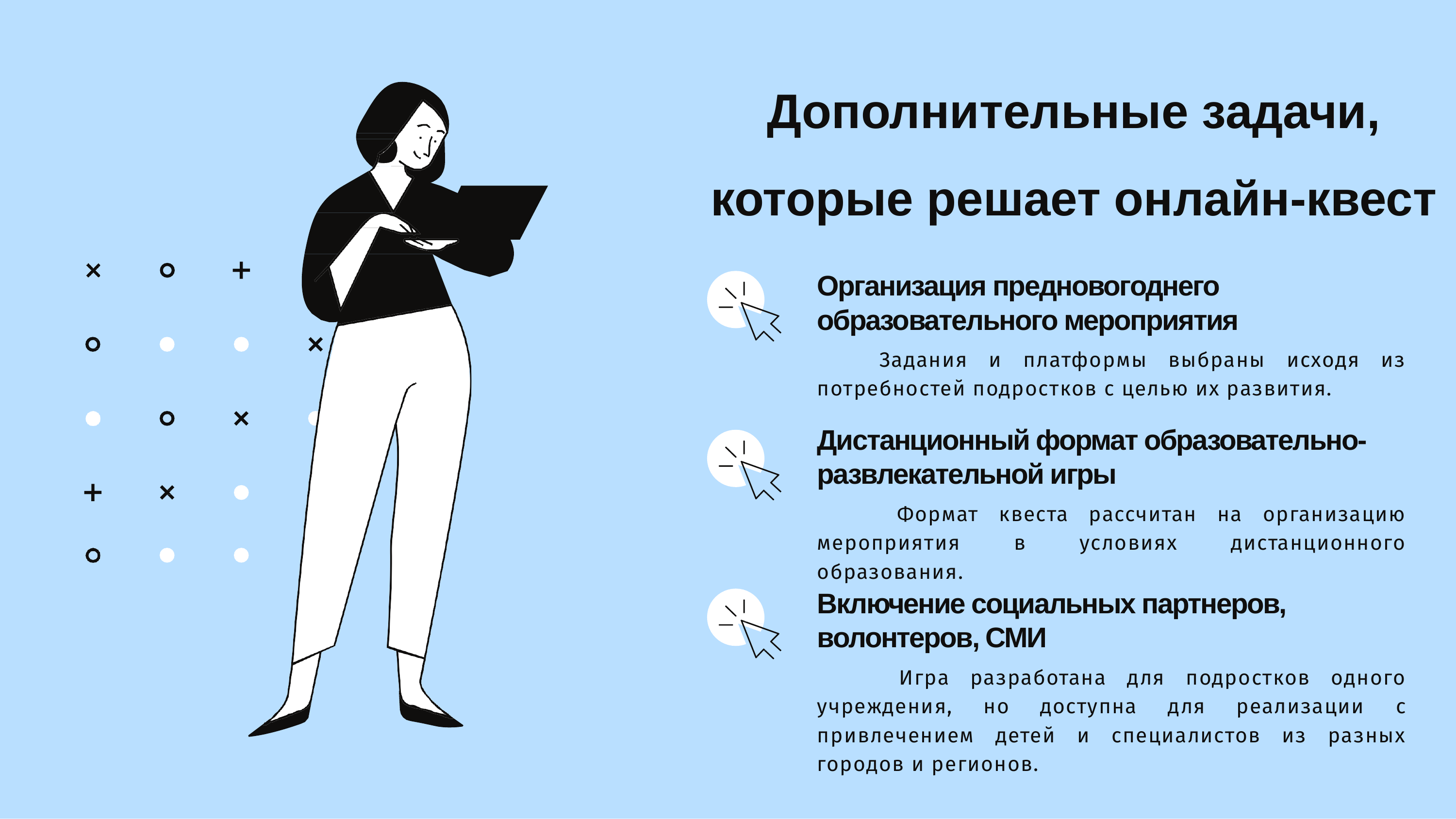

# Дополнительные задачи, которые решает онлайн-квест

Организация предновогоднего образовательного мероприятия
   Задания и платформы выбраны исходя из потребностей подростков с целью их развития.

Дистанционный формат образовательно-развлекательной игры
    Формат квеста рассчитан на организацию мероприятия в условиях дистанционного образования.

Включение социальных партнеров, волонтеров, СМИ
    Игра разработана для подростков одного учреждения, но доступна для реализации с привлечением детей и специалистов из разных городов и регионов.